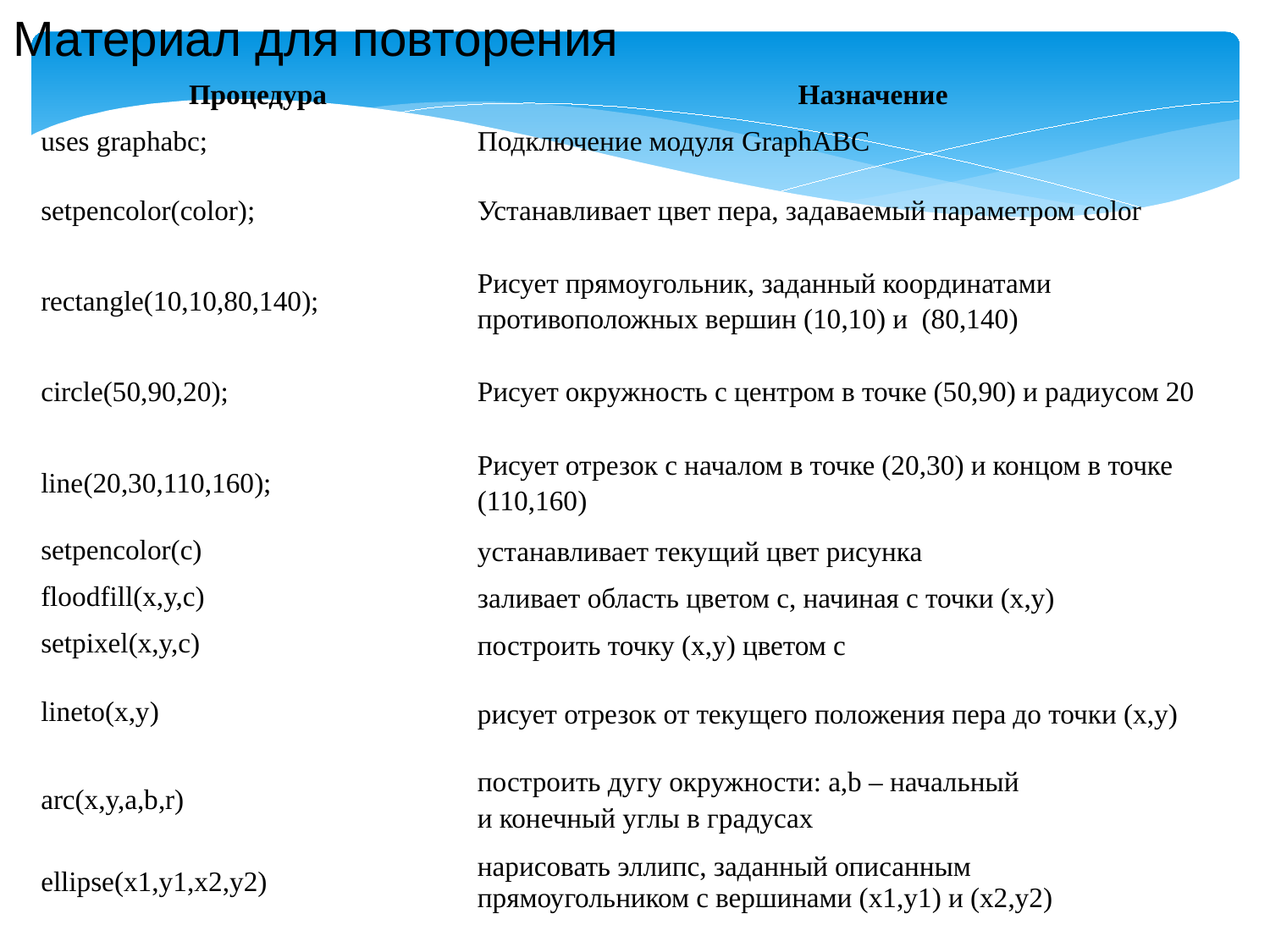

Материал для повторения

| Процедура | Назначение |
| --- | --- |
| uses graphabc; | Подключение модуля GraphABC |
| setpencolor(color); | Устанавливает цвет пера, задаваемый параметром color |
| rectangle(10,10,80,140); | Рисует прямоугольник, заданный координатами противоположных вершин (10,10) и  (80,140) |
| circle(50,90,20); | Рисует окружность с центром в точке (50,90) и радиусом 20 |
| line(20,30,110,160); | Рисует отрезок с началом в точке (20,30) и концом в точке (110,160) |
| setpencolor(с) | устанавливает текущий цвет рисунка |
| floodfill(x,y,c) | заливает область цветом c, начиная с точки (x,y) |
| setpixel(x,y,c) | построить точку (x,y) цветом c |
| lineto(x,y) | рисует отрезок от текущего положения пера до точки (x,y) |
| arc(x,y,a,b,r) | построить дугу окружности: a,b – начальный и конечный углы в градусах |
| ellipse(x1,y1,x2,y2) | нарисовать эллипс, заданный описанным прямоугольником с вершинами (x1,y1) и (x2,y2) |